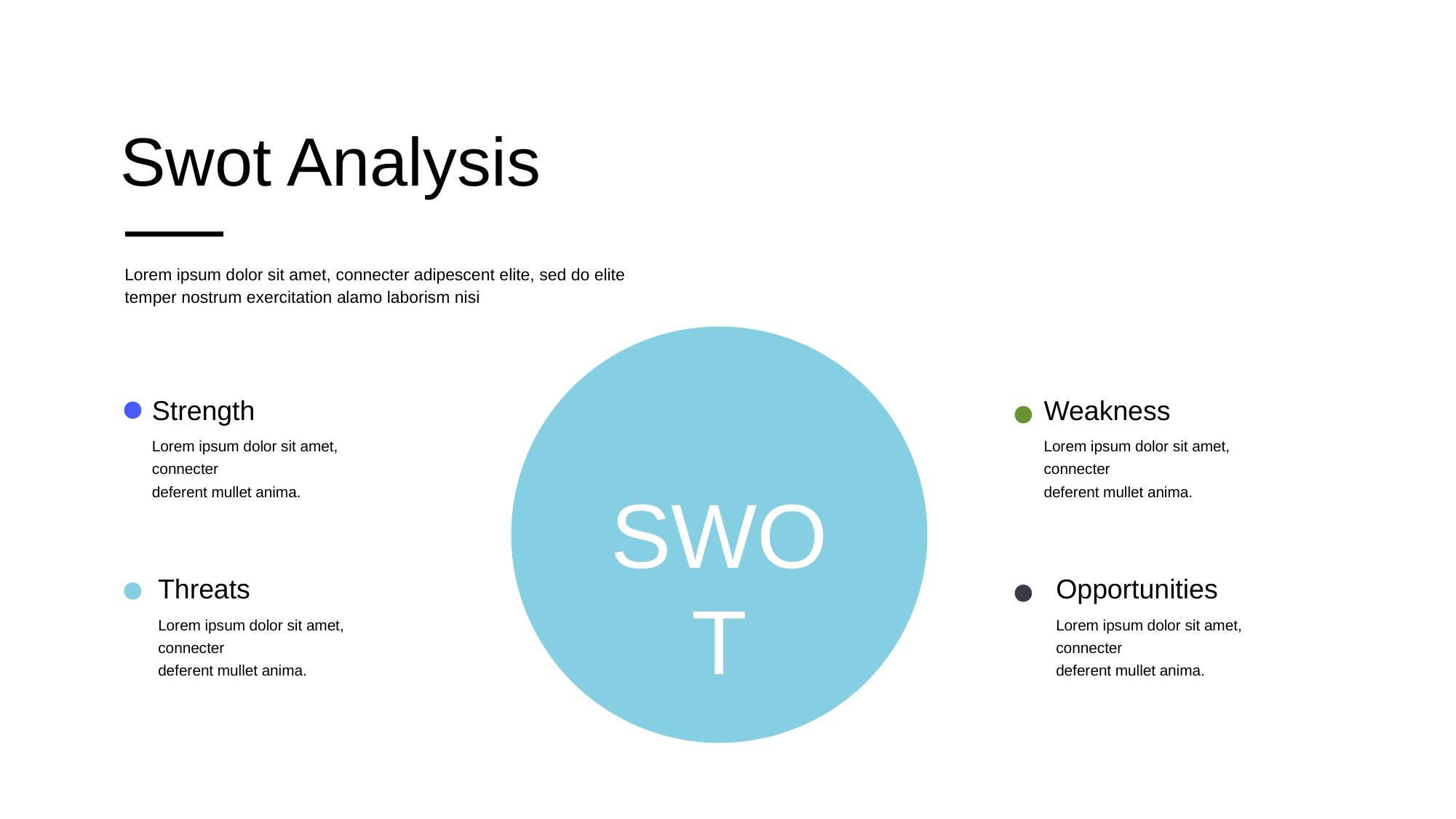

Swot Analysis
Lorem ipsum dolor sit amet, connecter adipescent elite, sed do elite temper nostrum exercitation alamo laborism nisi

Strength
Weakness

Lorem ipsum dolor sit amet, connecter
deferent mullet anima.
Lorem ipsum dolor sit amet, connecter
deferent mullet anima.
SWOT
Threats
Opportunities

Lorem ipsum dolor sit amet, connecter
deferent mullet anima.
Lorem ipsum dolor sit amet, connecter
deferent mullet anima.